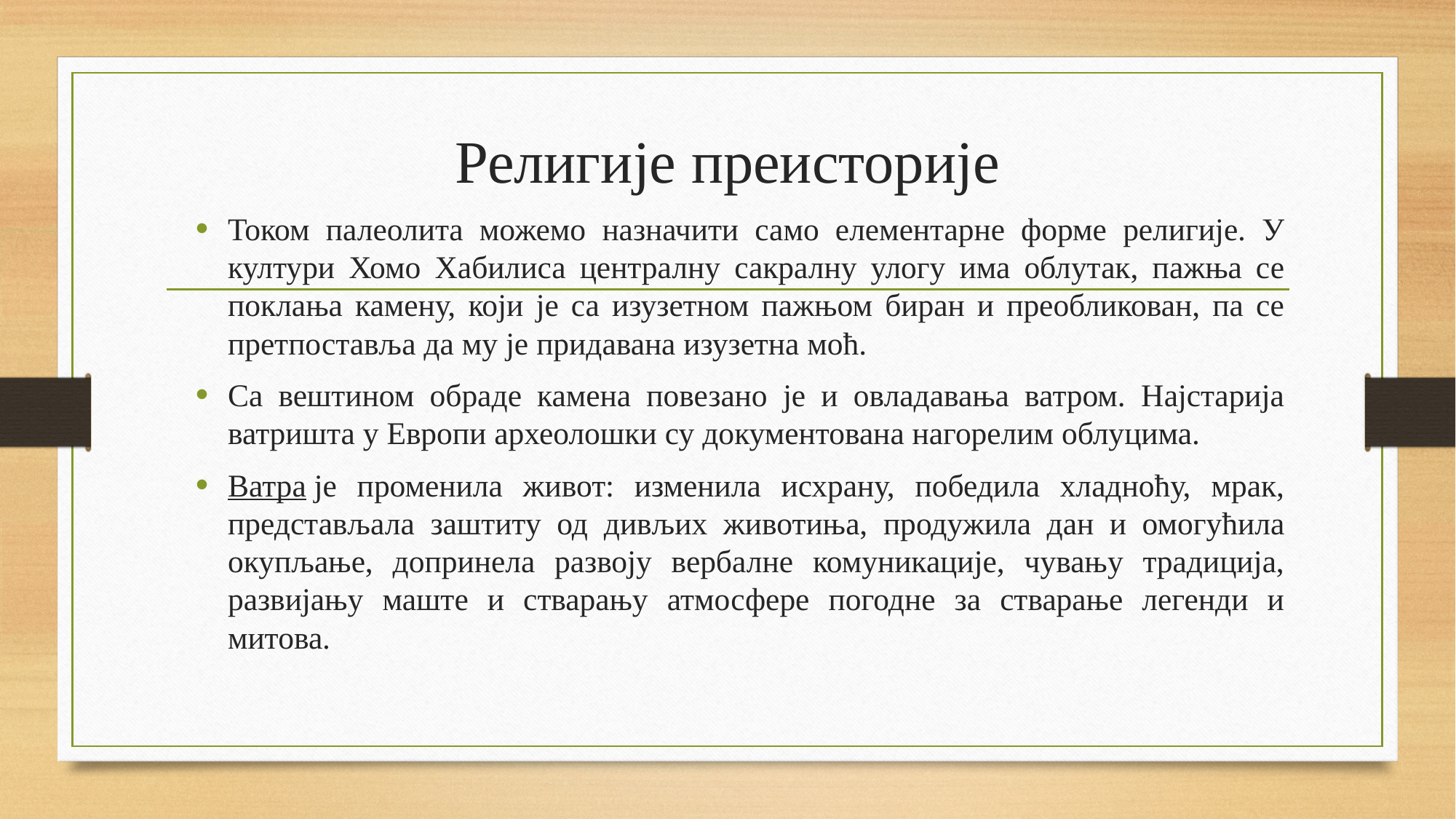

# Религије преисторије
Током палеолита можемо назначити само елементарне форме религије. У култури Хомо Хабилиса централну сакралну улогу има облутак, пажња се поклања камену, који је са изузетном пажњом биран и преобликован, па се претпоставља да му је придавана изузетна моћ.
Са вештином обраде камена повезано је и овладавања ватром. Најстарија ватришта у Европи археолошки су документована нагорелим облуцима.
Ватра је променила живот: изменила исхрану, победила хладноћу, мрак, представљала заштиту од дивљих животиња, продужила дан и омогућила окупљање, допринела развоју вербалне комуникације, чувању традиција, развијању маште и стварању атмосфере погодне за стварање легенди и митова.